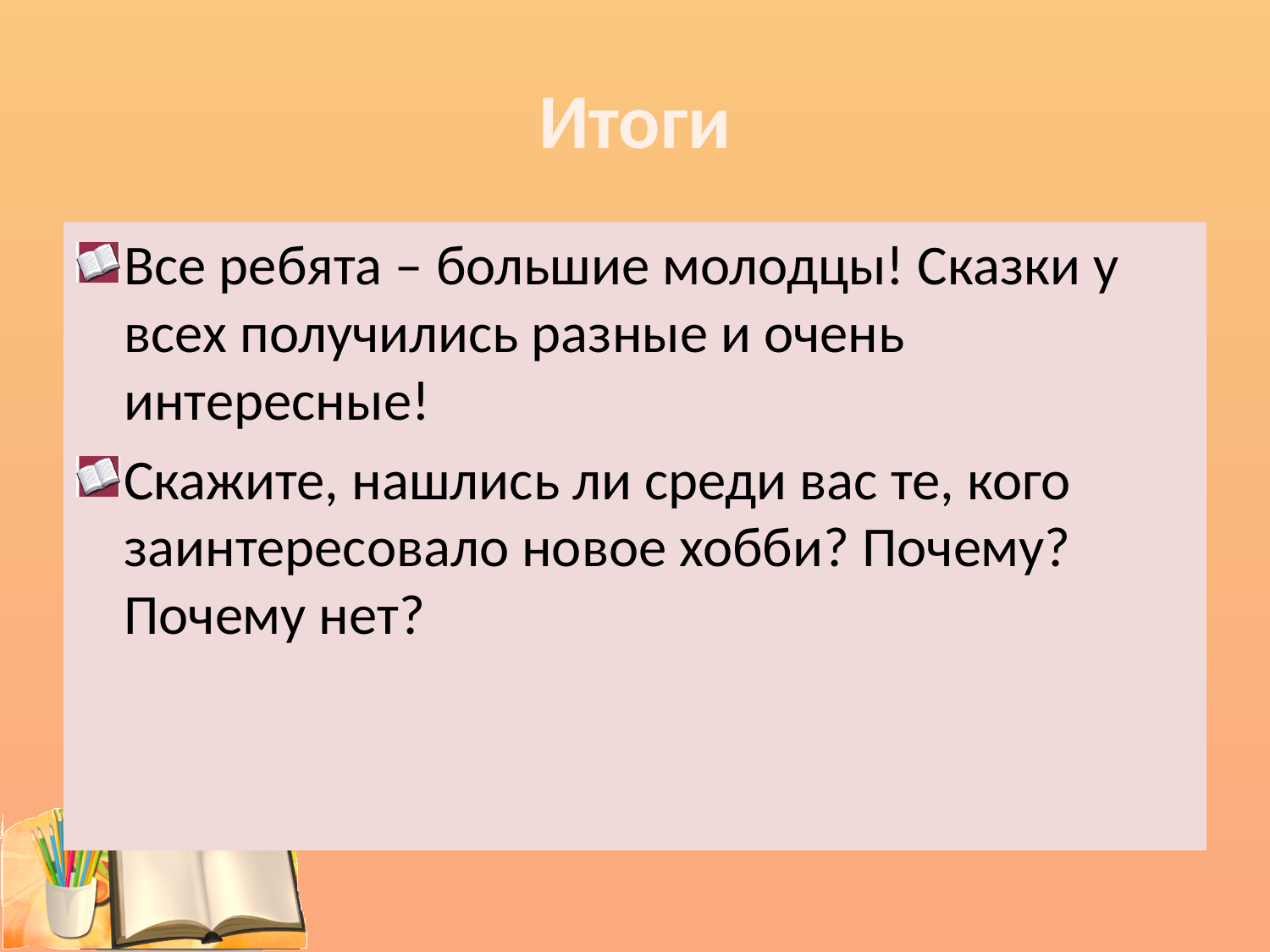

# Итоги
Все ребята – большие молодцы! Сказки у всех получились разные и очень интересные!
Скажите, нашлись ли среди вас те, кого заинтересовало новое хобби? Почему? Почему нет?